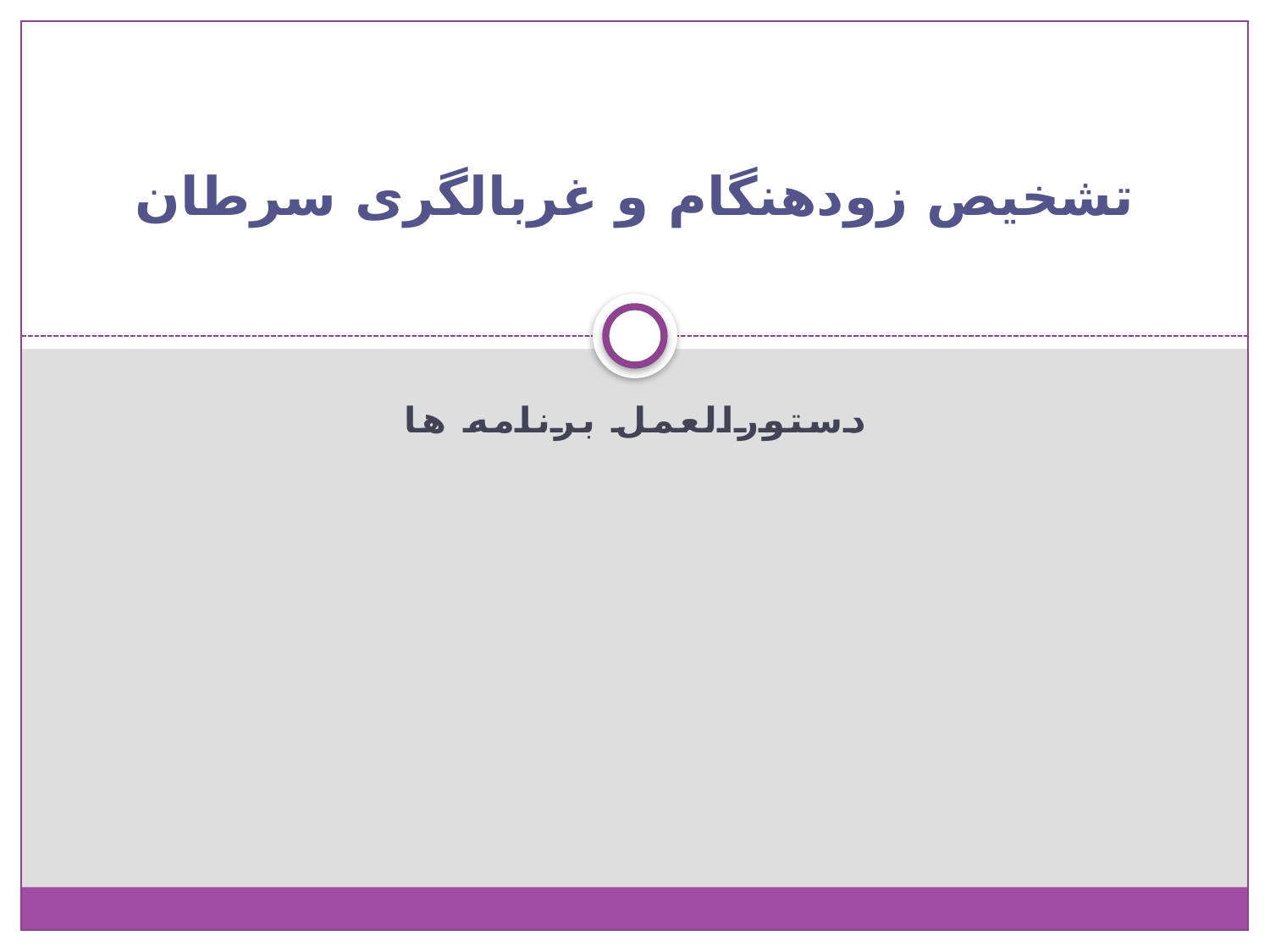

# تشخیص زودهنگام و غربالگری سرطان
دستورالعمل برنامه ها